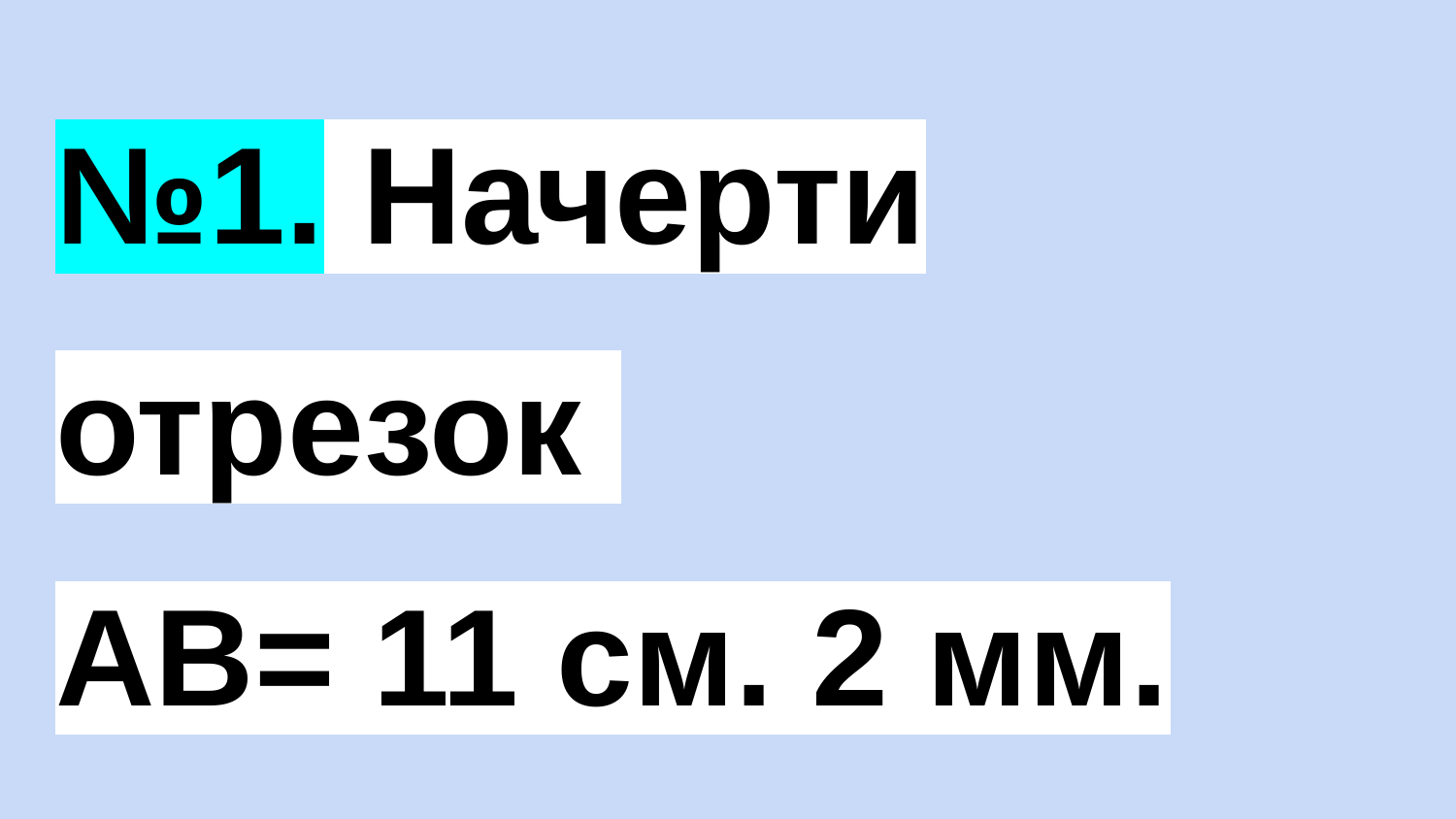

№1. Начерти отрезок
AB= 11 см. 2 мм.